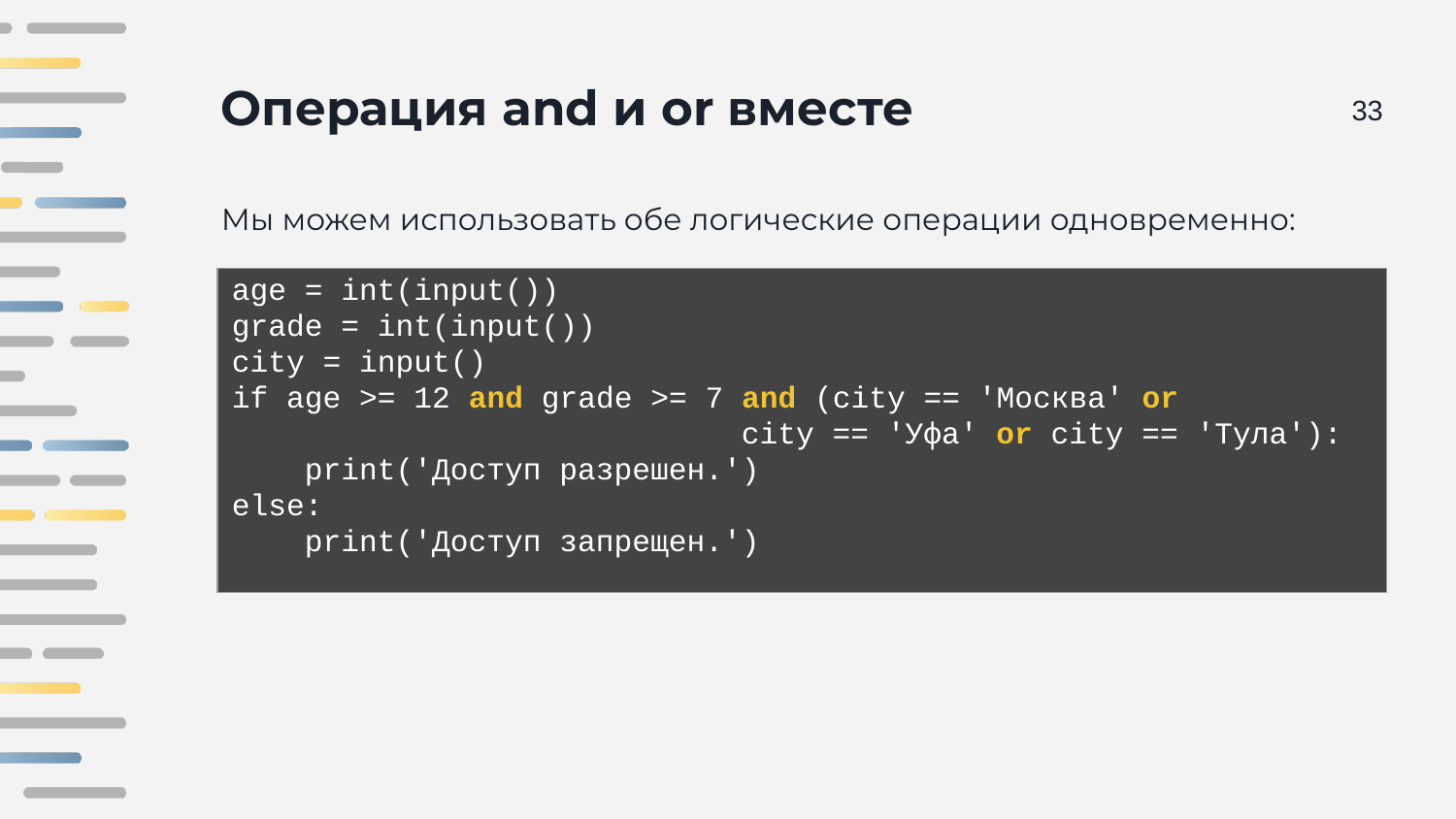

Операция and и or вместе
33
Мы можем использовать обе логические операции одновременно:

age = int(input())
grade = int(input())
city = input()
if age >= 12 and grade >= 7 and (city == 'Москва' or
city == 'Уфа' or city == 'Тула'):
    print('Доступ разрешен.')
else:
    print('Доступ запрещен.')